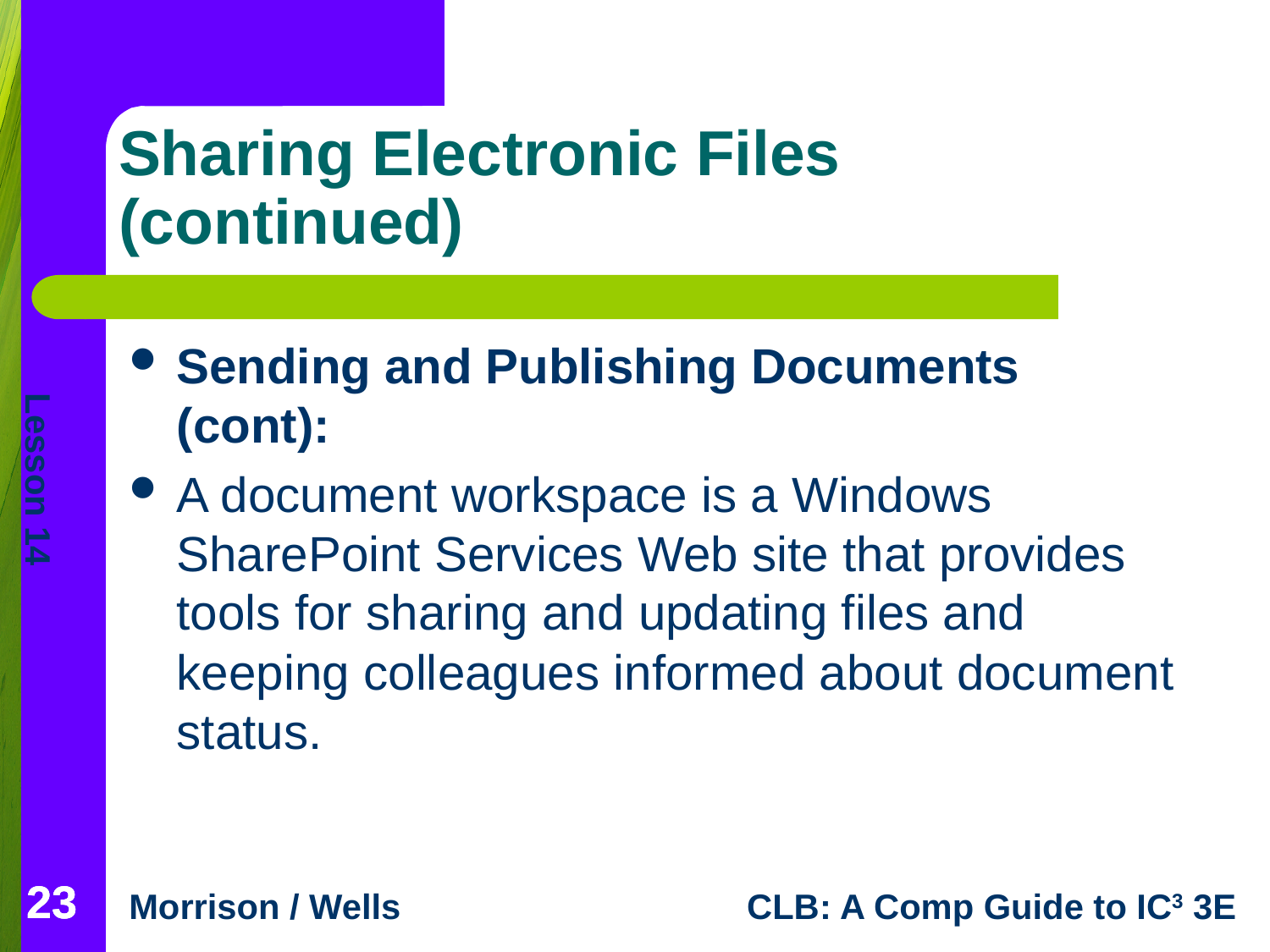

Sharing Electronic Files (continued)
Sending and Publishing Documents (cont):
A document workspace is a Windows SharePoint Services Web site that provides tools for sharing and updating files and keeping colleagues informed about document status.

23
23
23